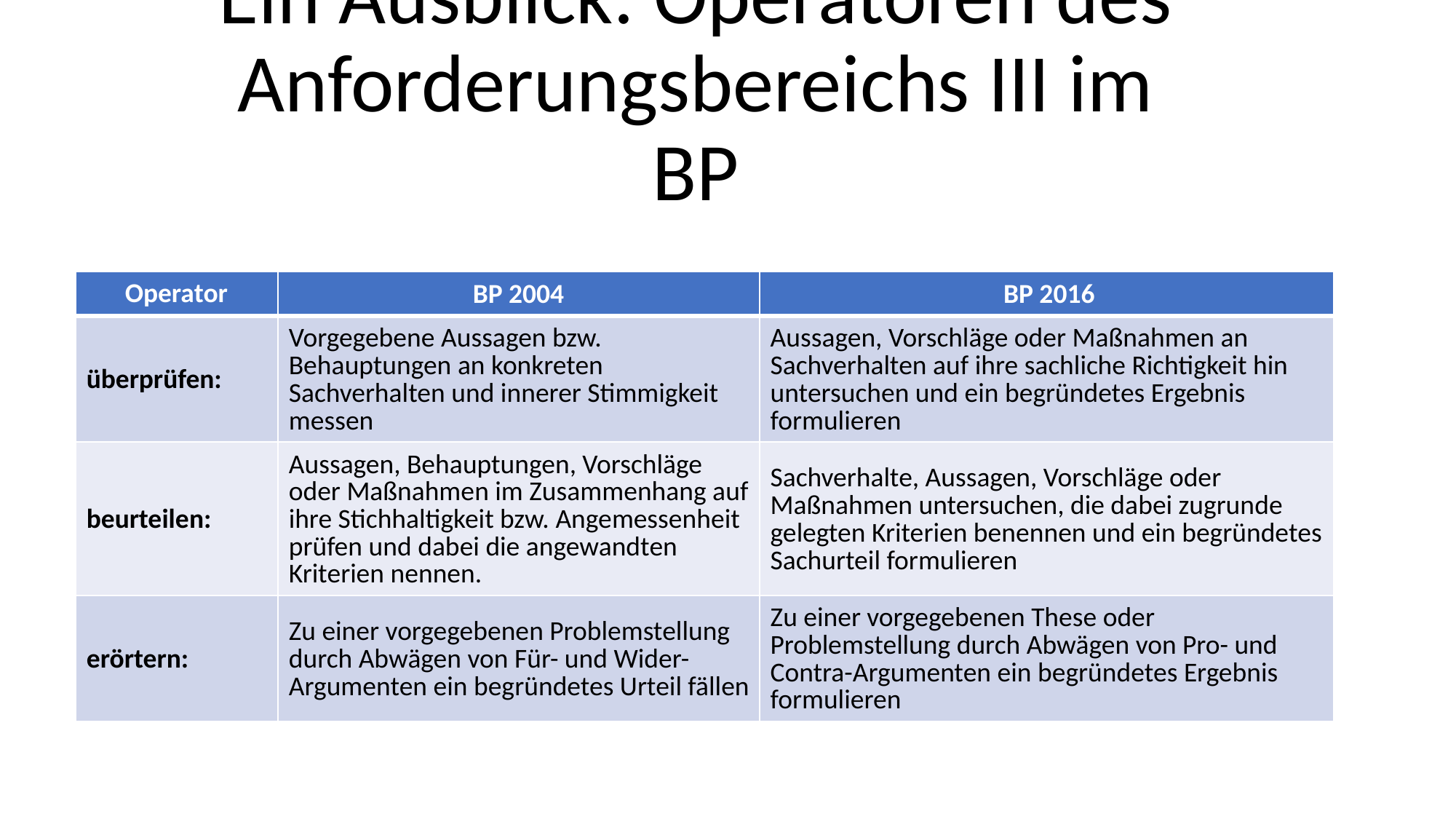

# Ein Ausblick: Operatoren des Anforderungsbereichs III im BP

| Operator | BP 2004 | BP 2016 |
| --- | --- | --- |
| überprüfen: | Vorgegebene Aussagen bzw. Behauptungen an konkreten Sachverhalten und innerer Stimmigkeit messen | Aussagen, Vorschläge oder Maßnahmen an Sachverhalten auf ihre sachliche Richtigkeit hin untersuchen und ein begründetes Ergebnis formulieren |
| beurteilen: | Aussagen, Behauptungen, Vorschläge oder Maßnahmen im Zusammenhang auf ihre Stichhaltigkeit bzw. Angemessenheit prüfen und dabei die angewandten Kriterien nennen. | Sachverhalte, Aussagen, Vorschläge oder Maßnahmen untersuchen, die dabei zugrunde gelegten Kriterien benennen und ein begründetes Sachurteil formulieren |
| erörtern: | Zu einer vorgegebenen Problemstellung durch Abwägen von Für- und Wider-Argumenten ein begründetes Urteil fällen | Zu einer vorgegebenen These oder Problemstellung durch Abwägen von Pro- und Contra-Argumenten ein begründetes Ergebnis formulieren |